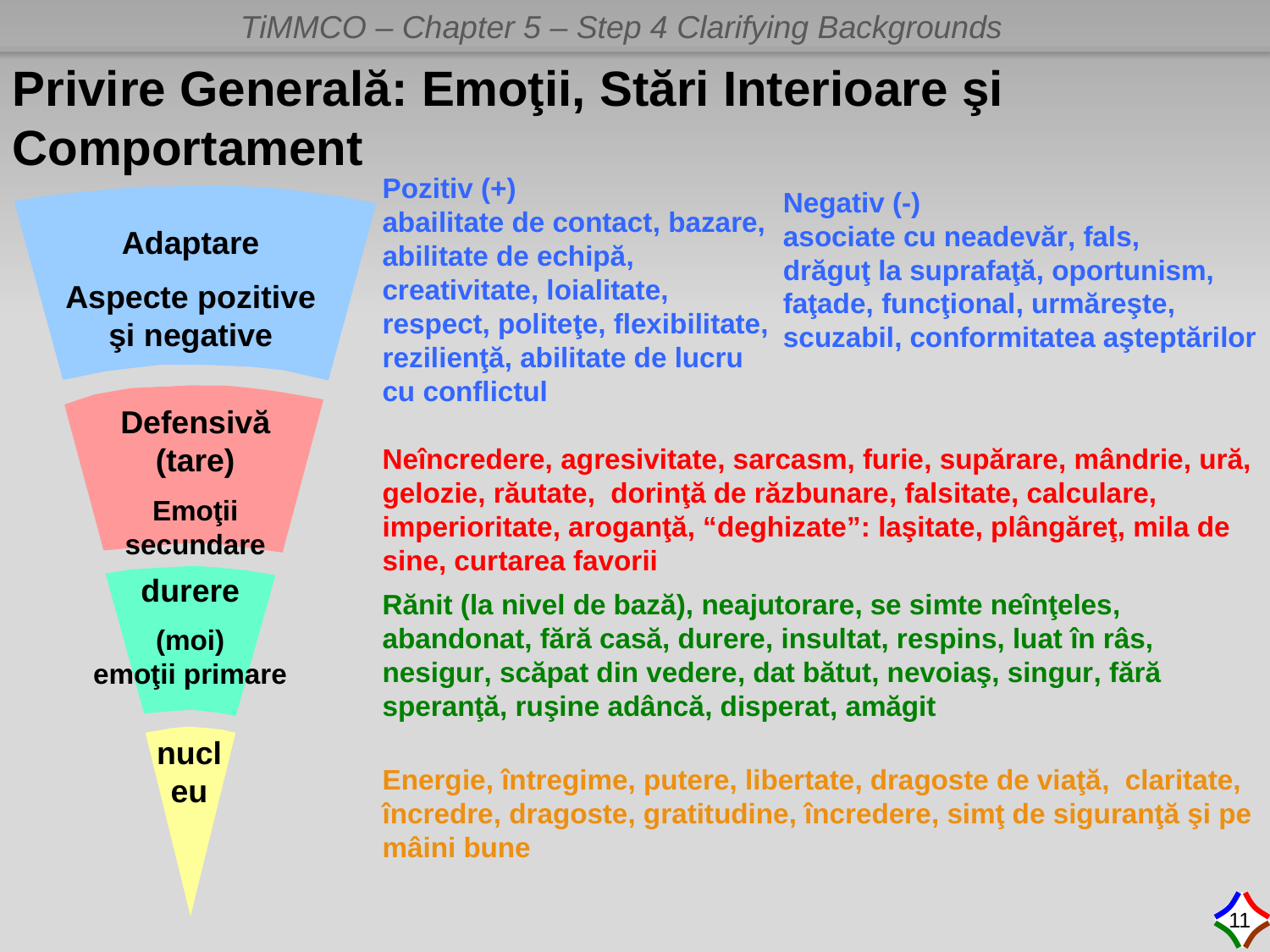

Privire Generală: Emoţii, Stări Interioare şi Comportament
Pozitiv (+)
abailitate de contact, bazare, abilitate de echipă, creativitate, loialitate, respect, politeţe, flexibilitate, rezilienţă, abilitate de lucru cu conflictul
Negativ (-)
asociate cu neadevăr, fals,
drăguţ la suprafaţă, oportunism, faţade, funcţional, urmăreşte, scuzabil, conformitatea aşteptărilor

Adaptare
Aspecte pozitive şi negative

Defensivă (tare)
Emoţii secundare
Neîncredere, agresivitate, sarcasm, furie, supărare, mândrie, ură, gelozie, răutate,  dorinţă de răzbunare, falsitate, calculare, imperioritate, aroganţă, “deghizate”: laşitate, plângăreţ, mila de sine, curtarea favorii
durere
 (moi)
emoţii primare

Rănit (la nivel de bază), neajutorare, se simte neînţeles, abandonat, fără casă, durere, insultat, respins, luat în râs, nesigur, scăpat din vedere, dat bătut, nevoiaş, singur, fără speranţă, ruşine adâncă, disperat, amăgit

nucleu
Energie, întregime, putere, libertate, dragoste de viaţă,  claritate, încredre, dragoste, gratitudine, încredere, simţ de siguranţă şi pe mâini bune